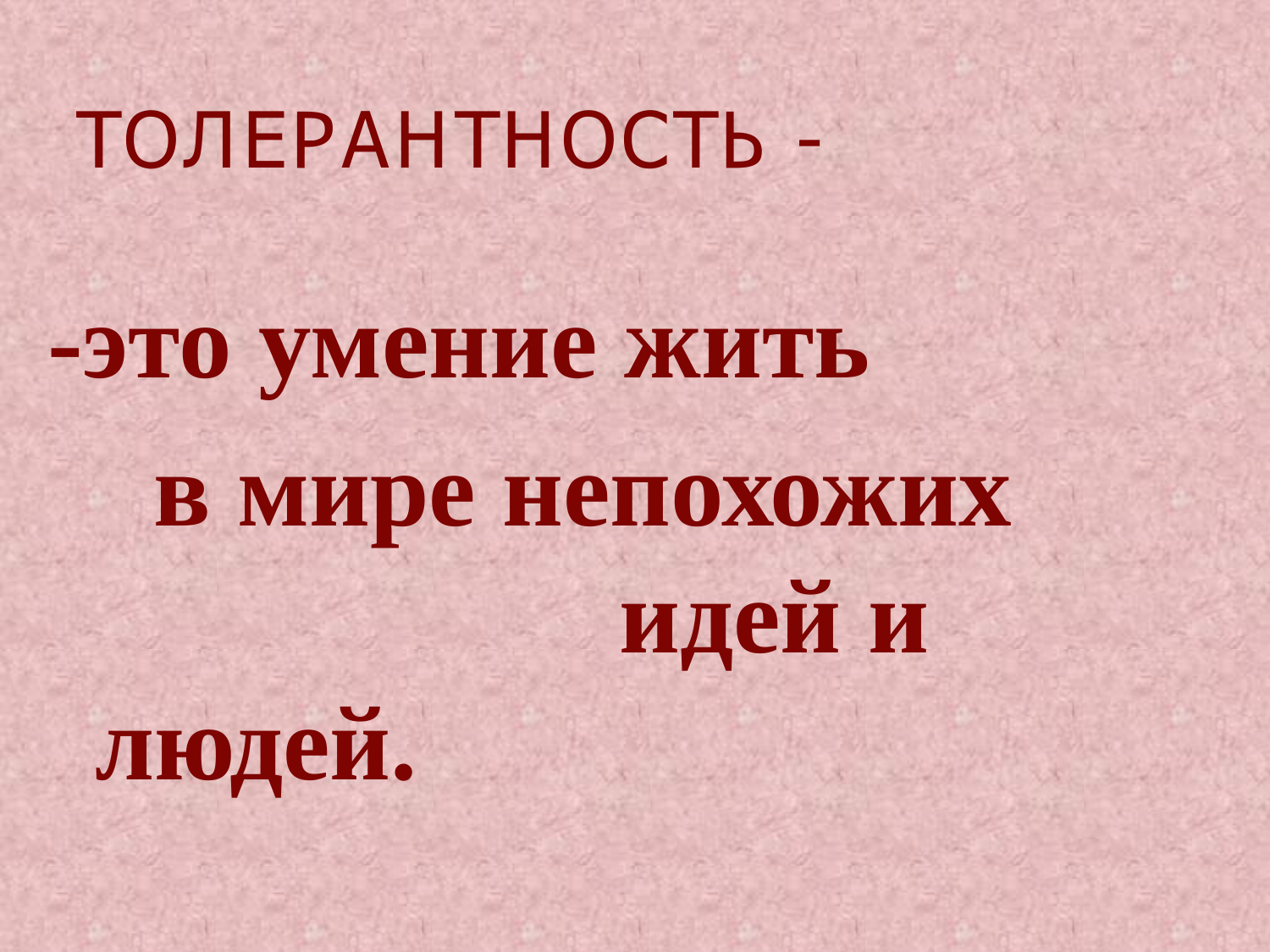

# ТОЛЕРАНТНОСТЬ -
-это умение жить
    в мире непохожих 			               идей и людей.